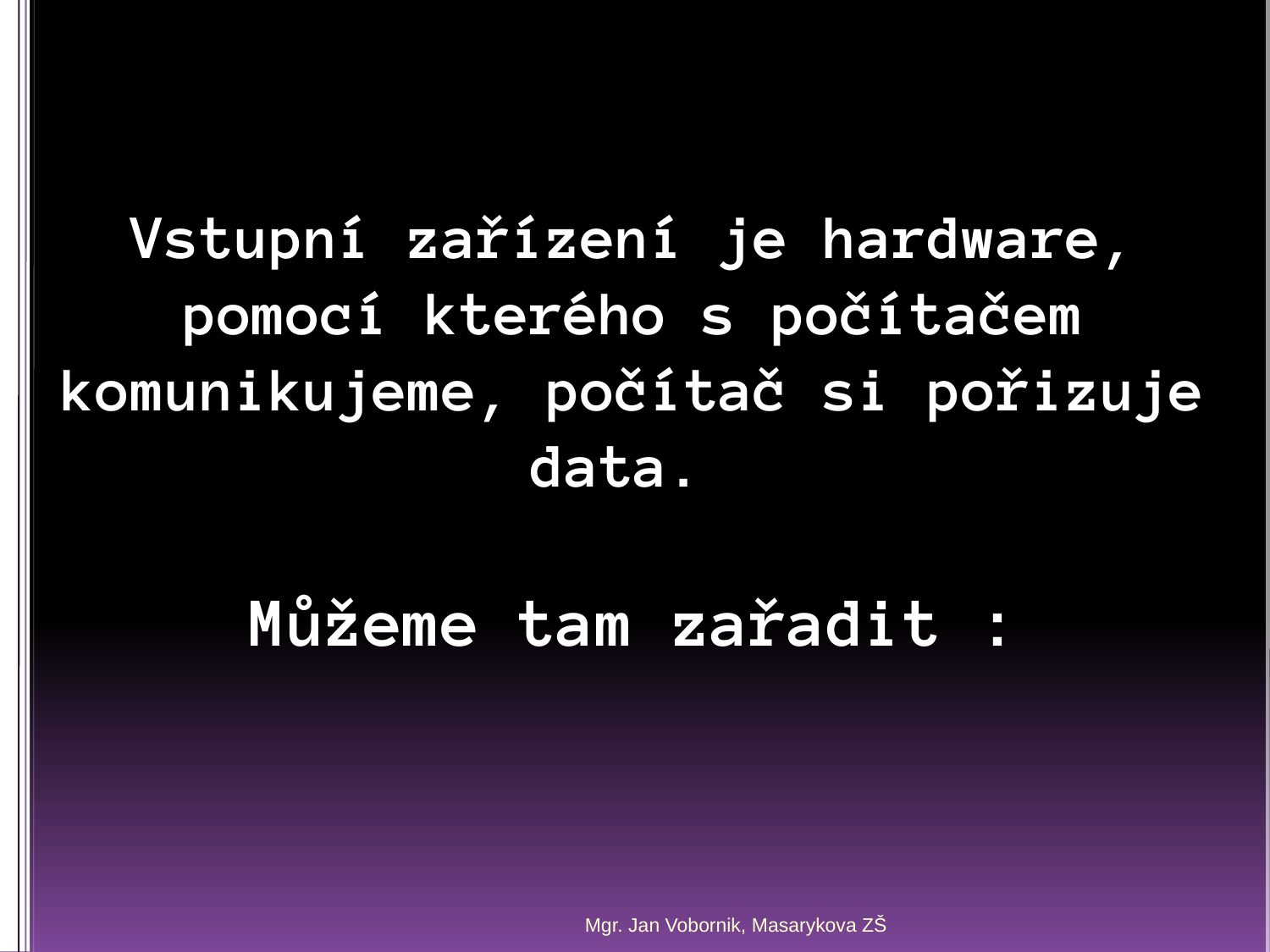

# Vstupní zařízení je hardware, pomocí kterého s počítačem komunikujeme, počítač si pořizuje data. Můžeme tam zařadit :
Mgr. Jan Vobornik, Masarykova ZŠ